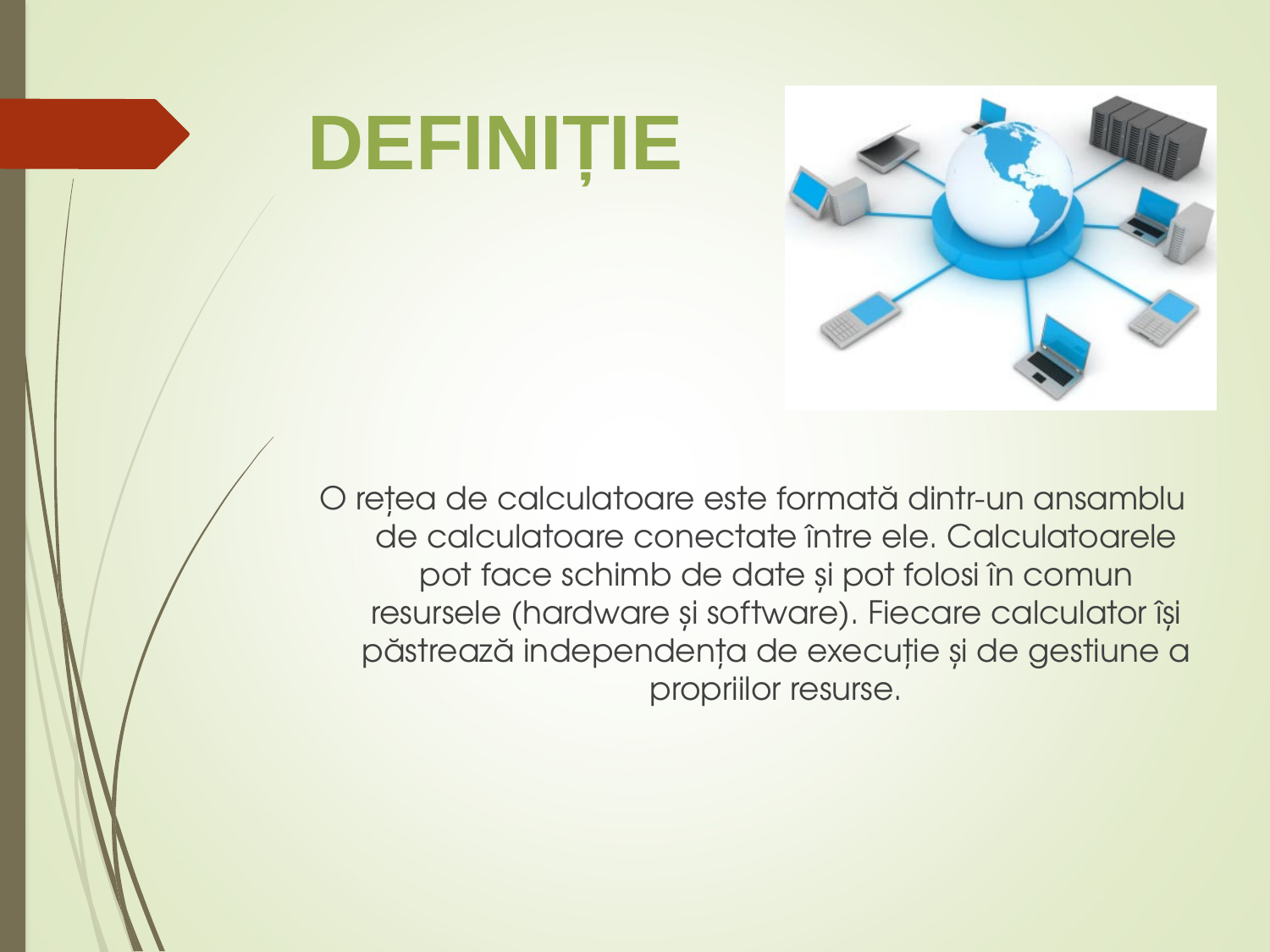

DEFINIȚIE

O rețea de calculatoare este formată dintr-un ansamblu de calculatoare conectate între ele. Calculatoarele pot face schimb de date și pot folosi în comun resursele (hardware și software). Fiecare calculator își păstrează independența de execuție și de gestiune a propriilor resurse.